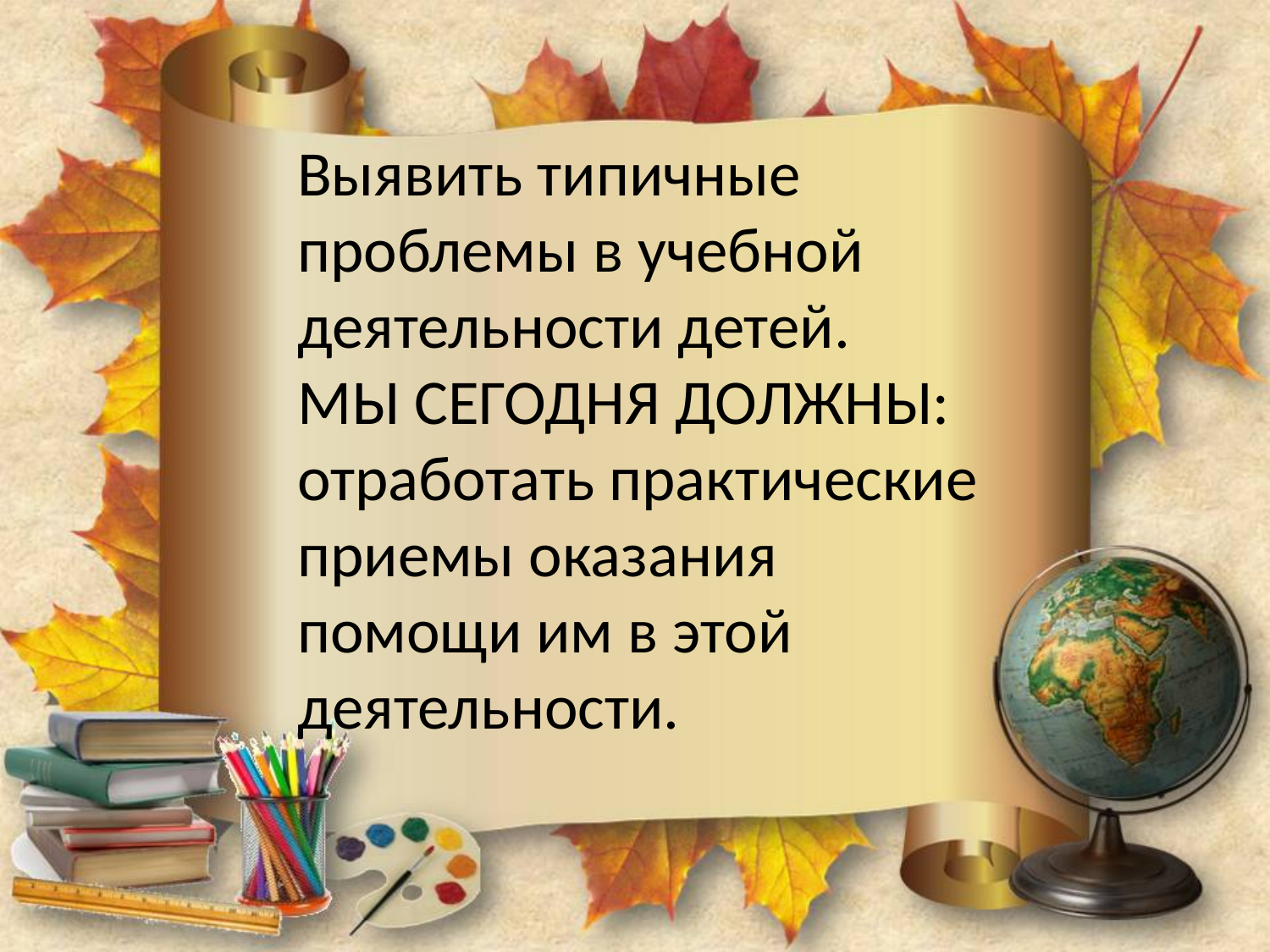

Выявить типичные проблемы в учебной деятельности детей.
МЫ СЕГОДНЯ ДОЛЖНЫ: отработать практические приемы оказания помощи им в этой деятельности.